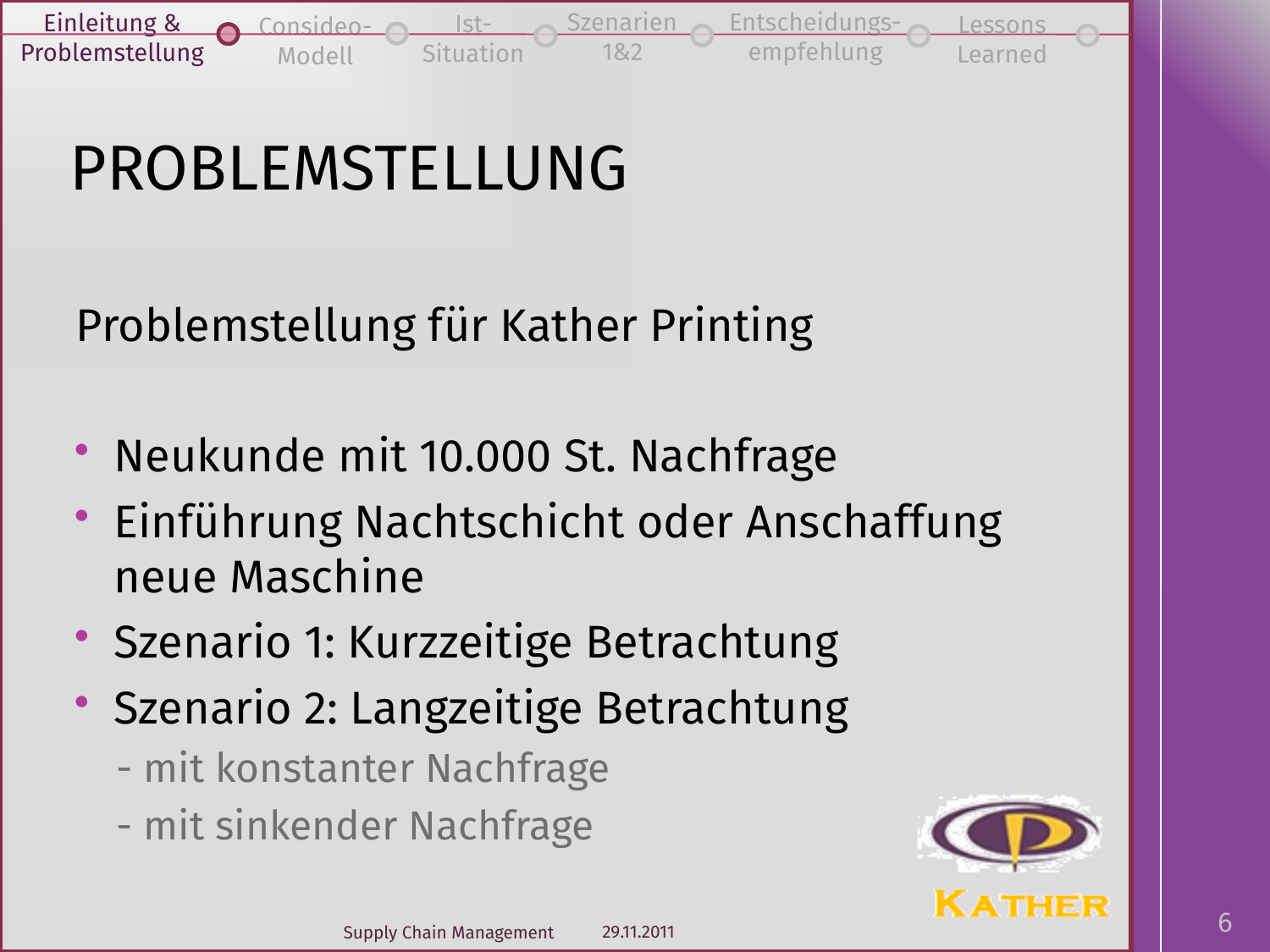

Szenarien
1&2
Entscheidungs-
empfehlung
Einleitung &
Problemstellung
Ist-
Situation
Lessons
Learned
Consideo-
Modell

# Problemstellung

Problemstellung für Kather Printing

Neukunde mit 10.000 St. Nachfrage
Einführung Nachtschicht oder Anschaffung neue Maschine
Szenario 1: Kurzzeitige Betrachtung
Szenario 2: Langzeitige Betrachtung
- mit konstanter Nachfrage
- mit sinkender Nachfrage
6
Supply Chain Management
29.11.2011